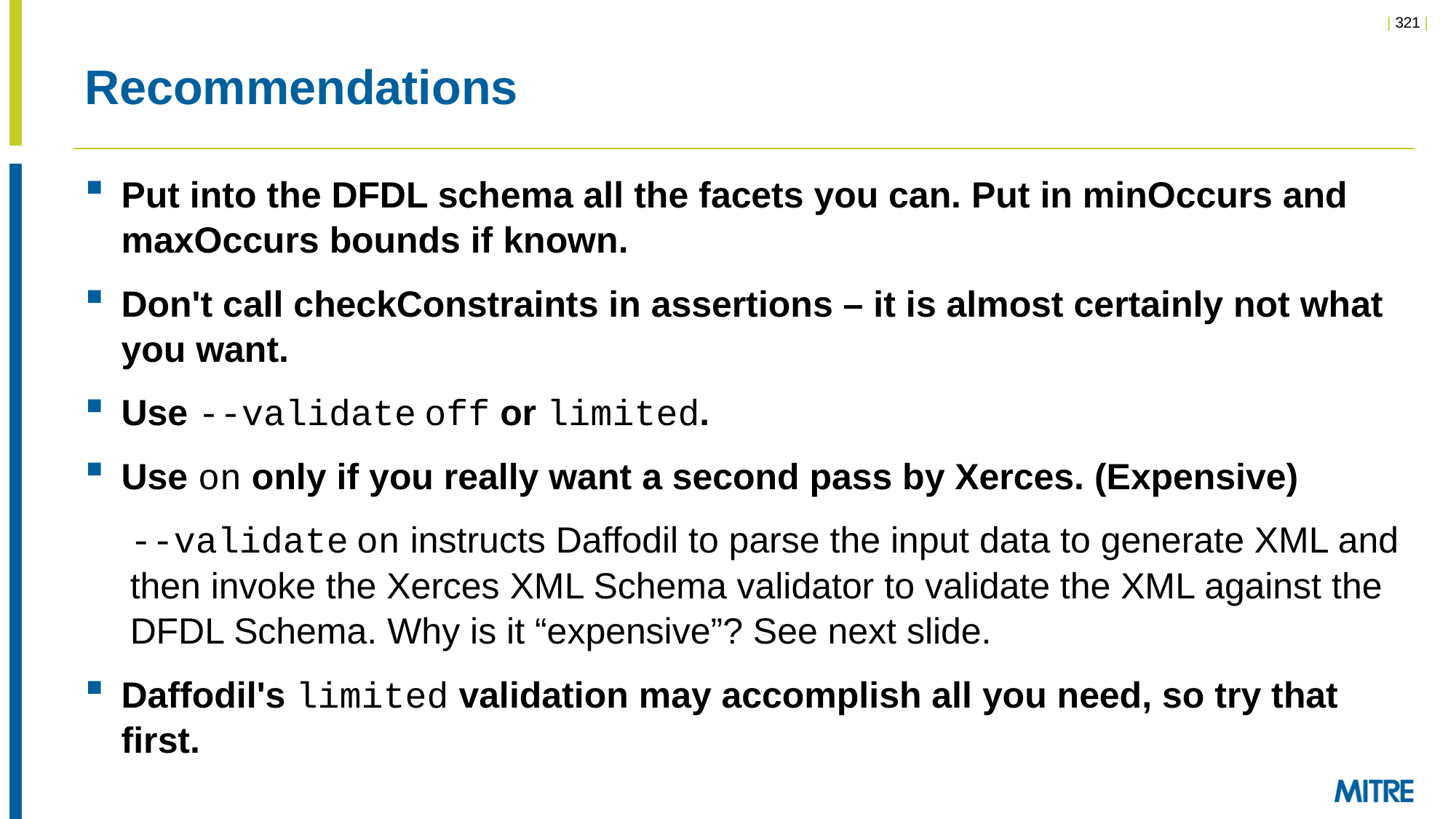

# Recommendations
Put into the DFDL schema all the facets you can. Put in minOccurs and maxOccurs bounds if known.
Don't call checkConstraints in assertions – it is almost certainly not what you want.
Use --validate off or limited.
Use on only if you really want a second pass by Xerces. (Expensive)
--validate on instructs Daffodil to parse the input data to generate XML and then invoke the Xerces XML Schema validator to validate the XML against the DFDL Schema. Why is it “expensive”? See next slide.
Daffodil's limited validation may accomplish all you need, so try that first.